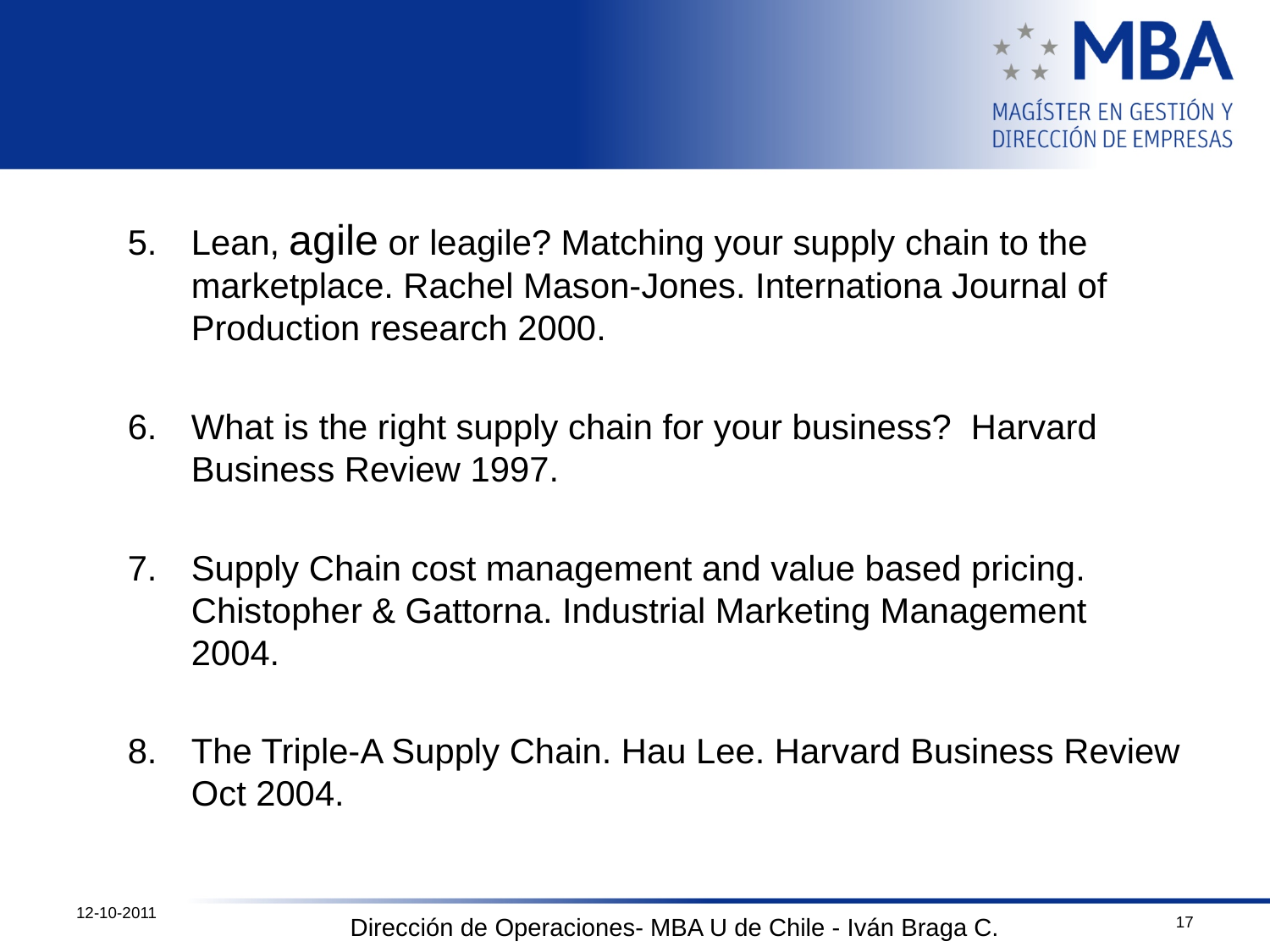

Lean, agile or leagile? Matching your supply chain to the marketplace. Rachel Mason-Jones. Internationa Journal of Production research 2000.

What is the right supply chain for your business?  Harvard Business Review 1997.

Supply Chain cost management and value based pricing. Chistopher & Gattorna. Industrial Marketing Management 2004.

The Triple-A Supply Chain. Hau Lee. Harvard Business Review Oct 2004.

12-10-2011

17